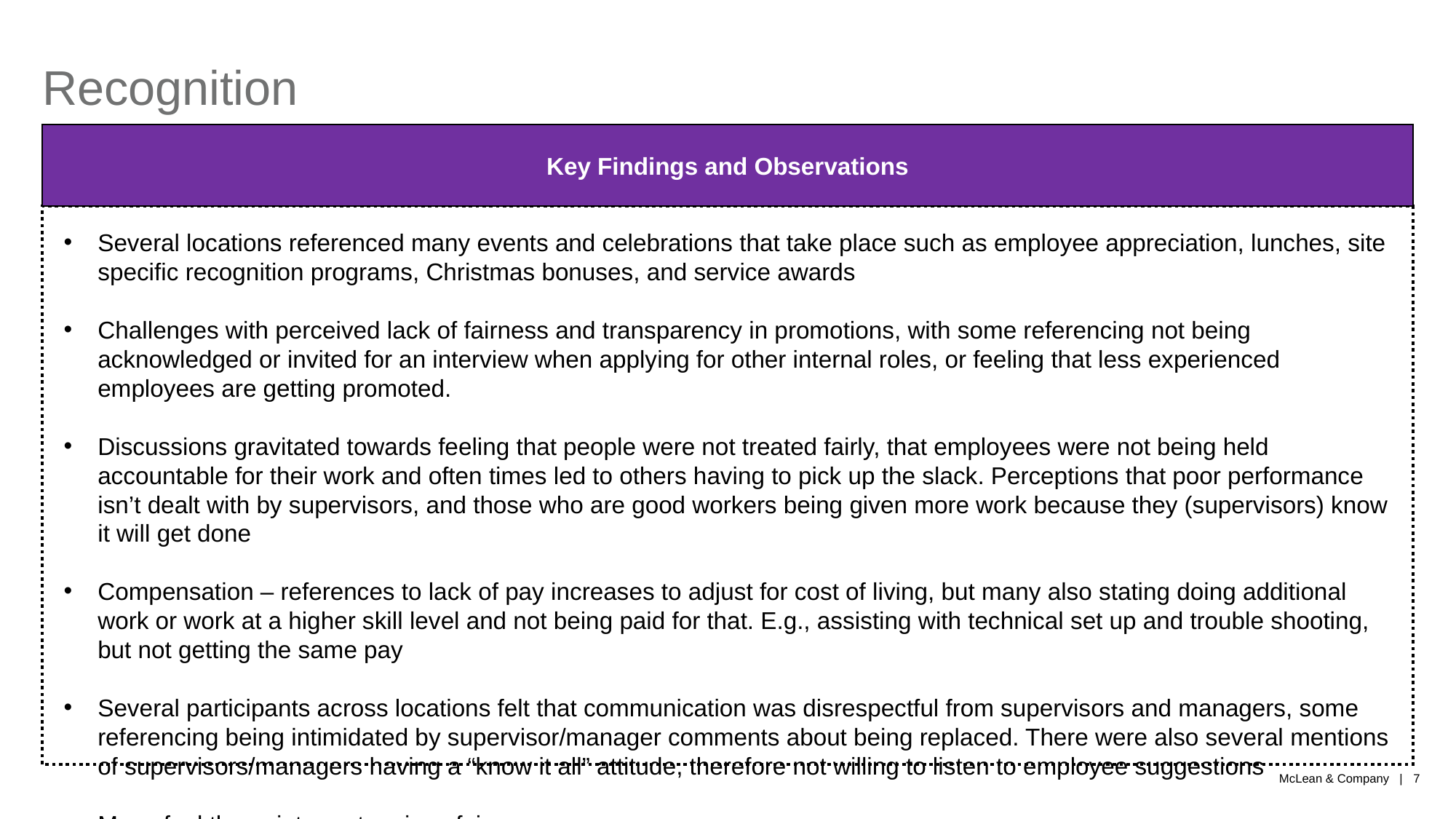

# Recognition
Key Findings and Observations
Several locations referenced many events and celebrations that take place such as employee appreciation, lunches, site specific recognition programs, Christmas bonuses, and service awards

Challenges with perceived lack of fairness and transparency in promotions, with some referencing not being acknowledged or invited for an interview when applying for other internal roles, or feeling that less experienced employees are getting promoted.

Discussions gravitated towards feeling that people were not treated fairly, that employees were not being held accountable for their work and often times led to others having to pick up the slack. Perceptions that poor performance isn’t dealt with by supervisors, and those who are good workers being given more work because they (supervisors) know it will get done

Compensation – references to lack of pay increases to adjust for cost of living, but many also stating doing additional work or work at a higher skill level and not being paid for that. E.g., assisting with technical set up and trouble shooting, but not getting the same pay

Several participants across locations felt that communication was disrespectful from supervisors and managers, some referencing being intimidated by supervisor/manager comments about being replaced. There were also several mentions of supervisors/managers having a “know it all” attitude, therefore not willing to listen to employee suggestions

Many feel the points system is unfair